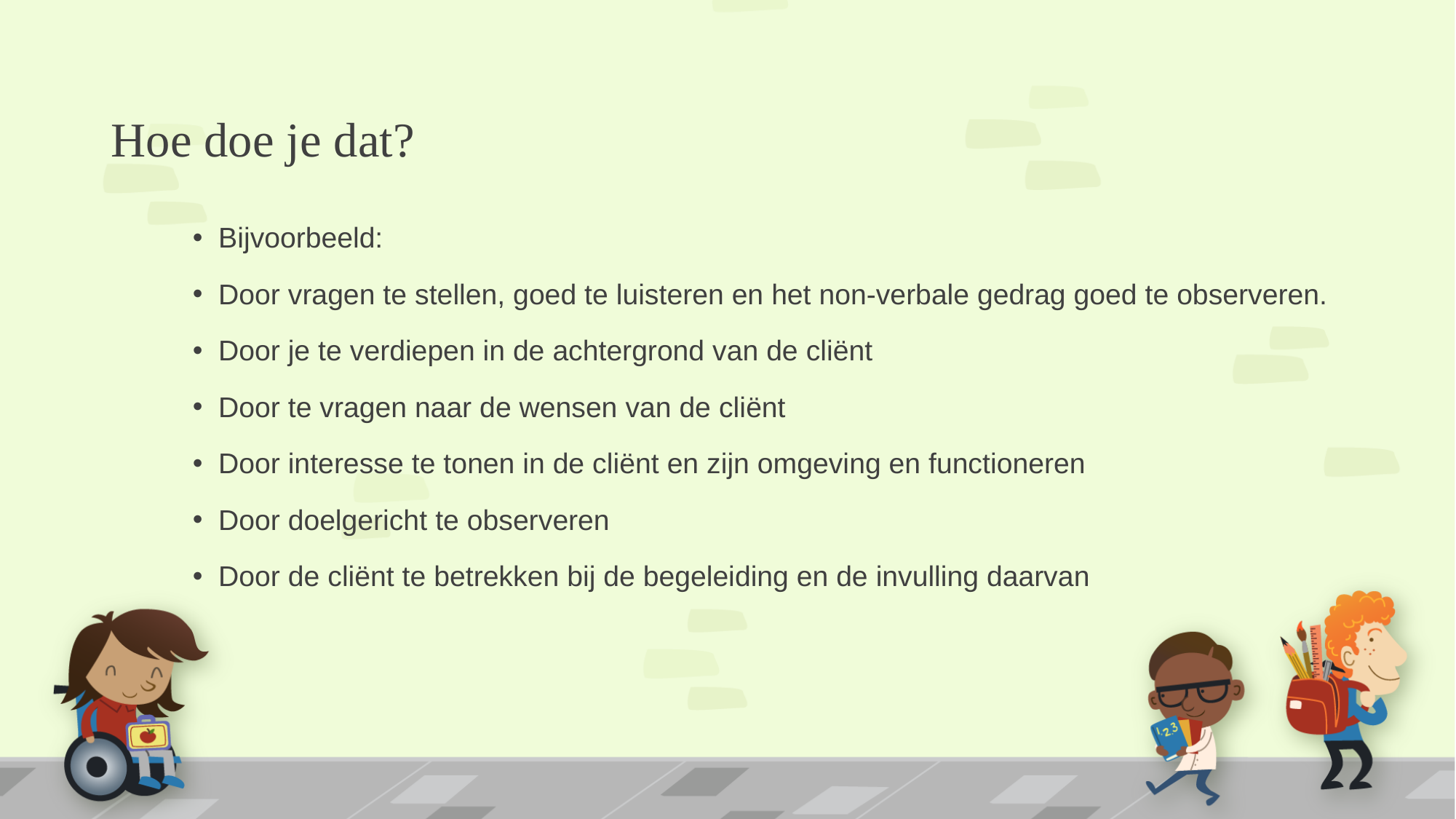

# Hoe doe je dat?
Bijvoorbeeld:
Door vragen te stellen, goed te luisteren en het non-verbale gedrag goed te observeren.
Door je te verdiepen in de achtergrond van de cliënt
Door te vragen naar de wensen van de cliënt
Door interesse te tonen in de cliënt en zijn omgeving en functioneren
Door doelgericht te observeren
Door de cliënt te betrekken bij de begeleiding en de invulling daarvan